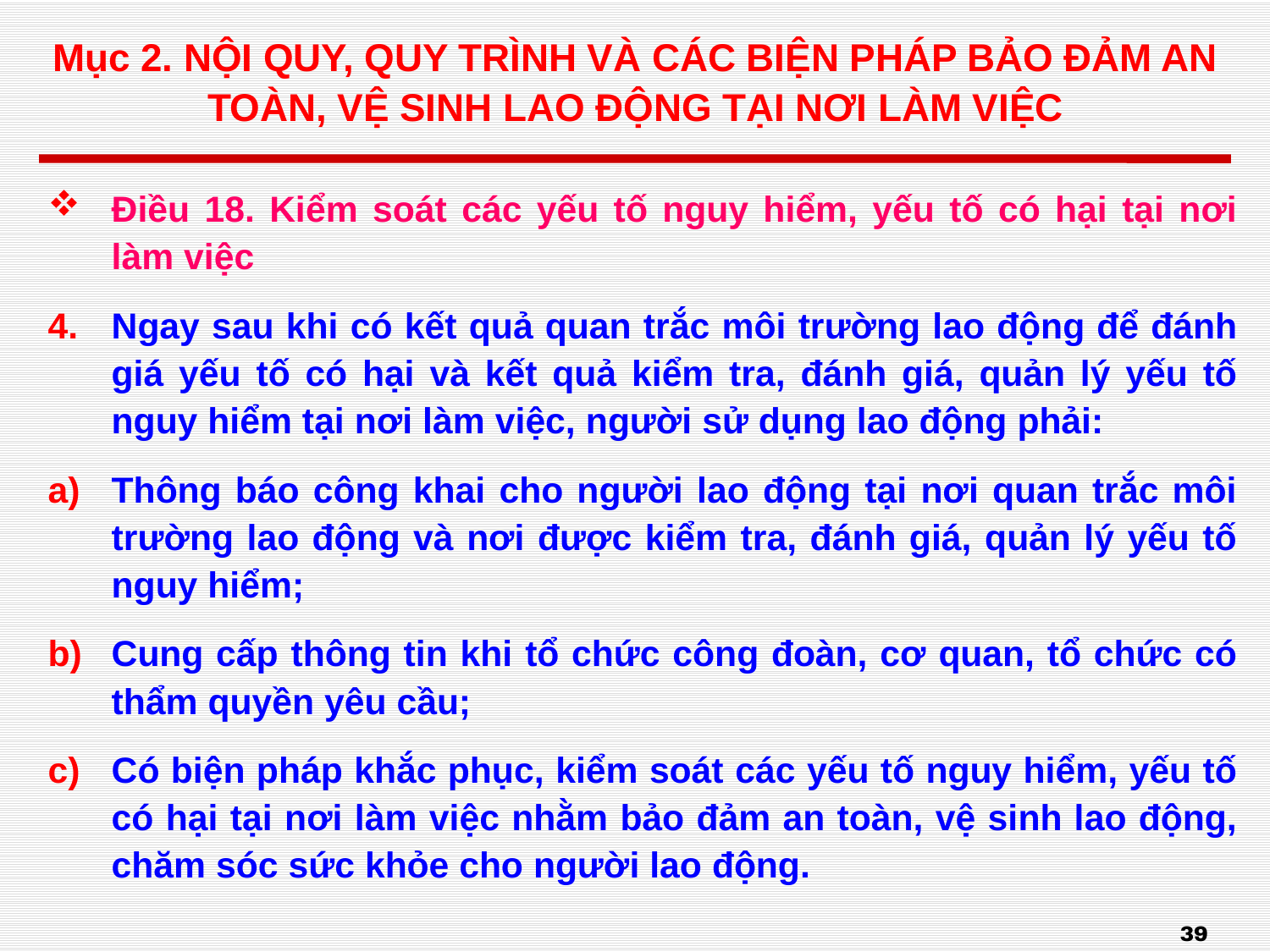

# Mục 2. NỘI QUY, QUY TRÌNH VÀ CÁC BIỆN PHÁP BẢO ĐẢM AN TOÀN, VỆ SINH LAO ĐỘNG TẠI NƠI LÀM VIỆC
Điều 18. Kiểm soát các yếu tố nguy hiểm, yếu tố có hại tại nơi làm việc
Ngay sau khi có kết quả quan trắc môi trường lao động để đánh giá yếu tố có hại và kết quả kiểm tra, đánh giá, quản lý yếu tố nguy hiểm tại nơi làm việc, người sử dụng lao động phải:
Thông báo công khai cho người lao động tại nơi quan trắc môi trường lao động và nơi được kiểm tra, đánh giá, quản lý yếu tố nguy hiểm;
Cung cấp thông tin khi tổ chức công đoàn, cơ quan, tổ chức có thẩm quyền yêu cầu;
Có biện pháp khắc phục, kiểm soát các yếu tố nguy hiểm, yếu tố có hại tại nơi làm việc nhằm bảo đảm an toàn, vệ sinh lao động, chăm sóc sức khỏe cho người lao động.